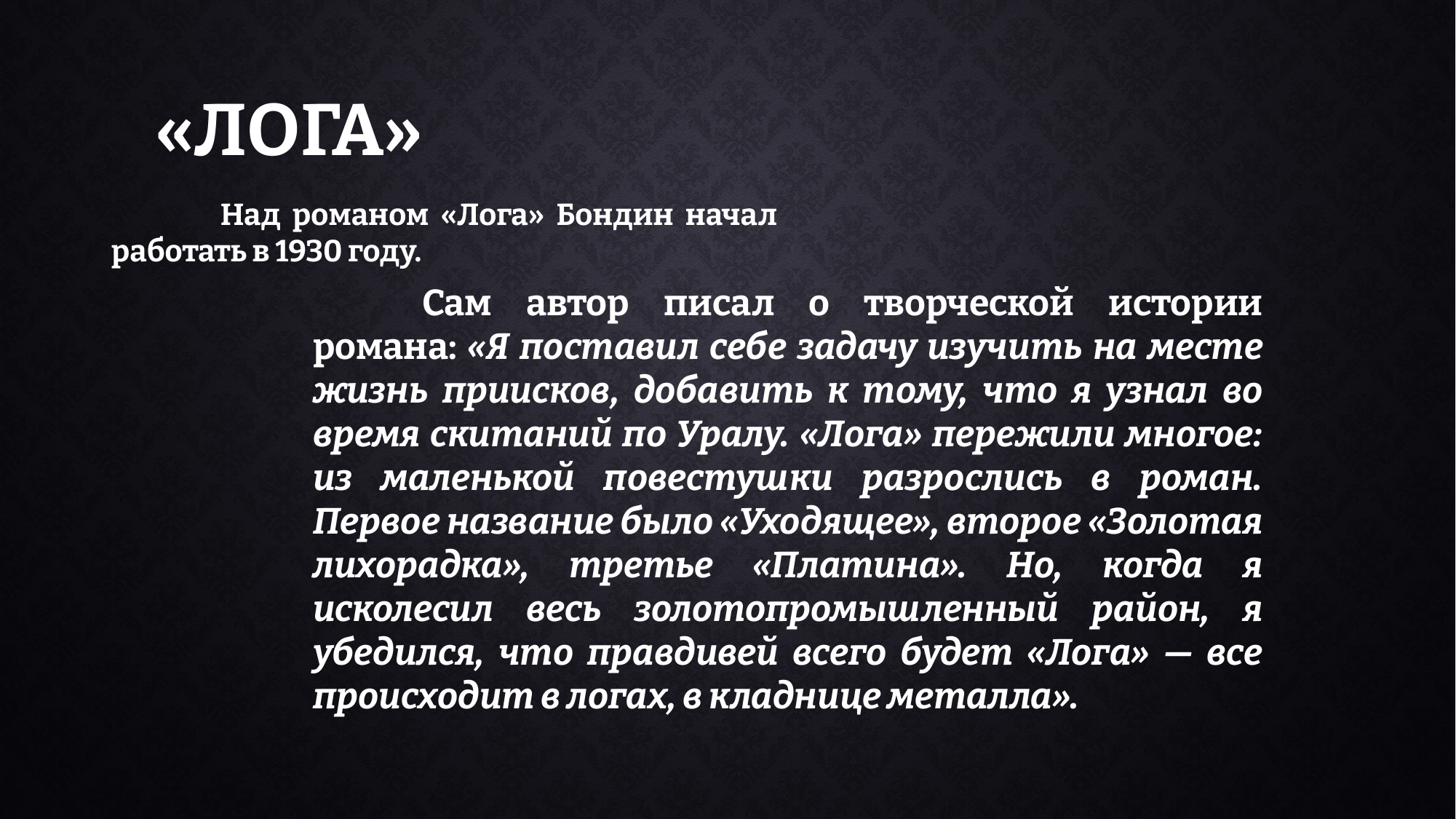

«ЛОГА»
	Над романом «Лога» Бондин начал работать в 1930 году.
	Сам автор писал о творческой истории романа: «Я поставил себе задачу изучить на месте жизнь приисков, добавить к тому, что я узнал во время скитаний по Уралу. «Лога» пережили многое: из маленькой повестушки разрослись в роман. Первое название было «Уходящее», второе «Золотая лихорадка», третье «Платина». Но, когда я исколесил весь золотопромышленный район, я убедился, что правдивей всего будет «Лога» — все происходит в логах, в кладнице металла».